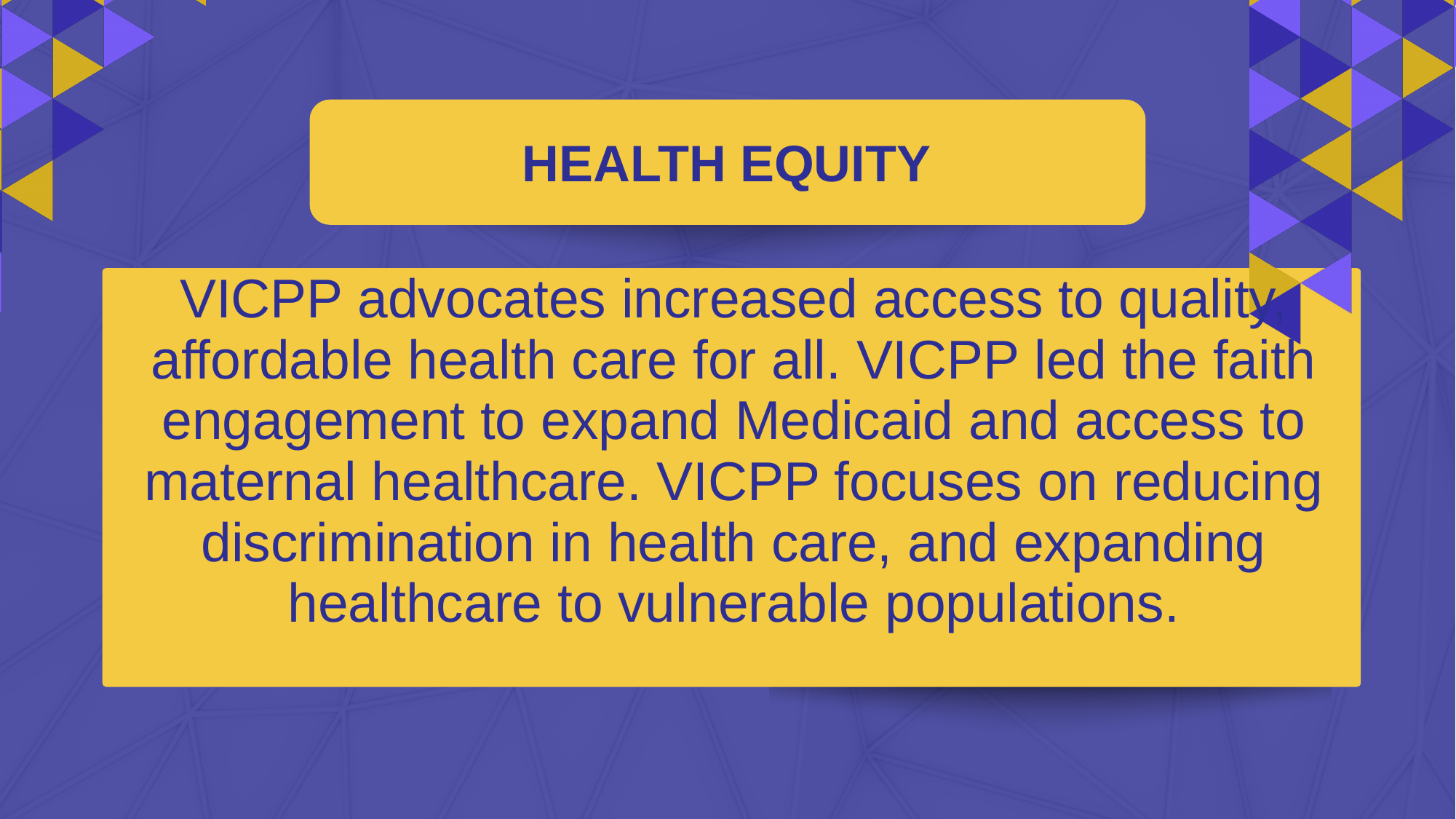

HEALTH EQUITY

VICPP advocates increased access to quality, affordable health care for all. VICPP led the faith engagement to expand Medicaid and access to maternal healthcare. VICPP focuses on reducing discrimination in health care, and expanding healthcare to vulnerable populations.